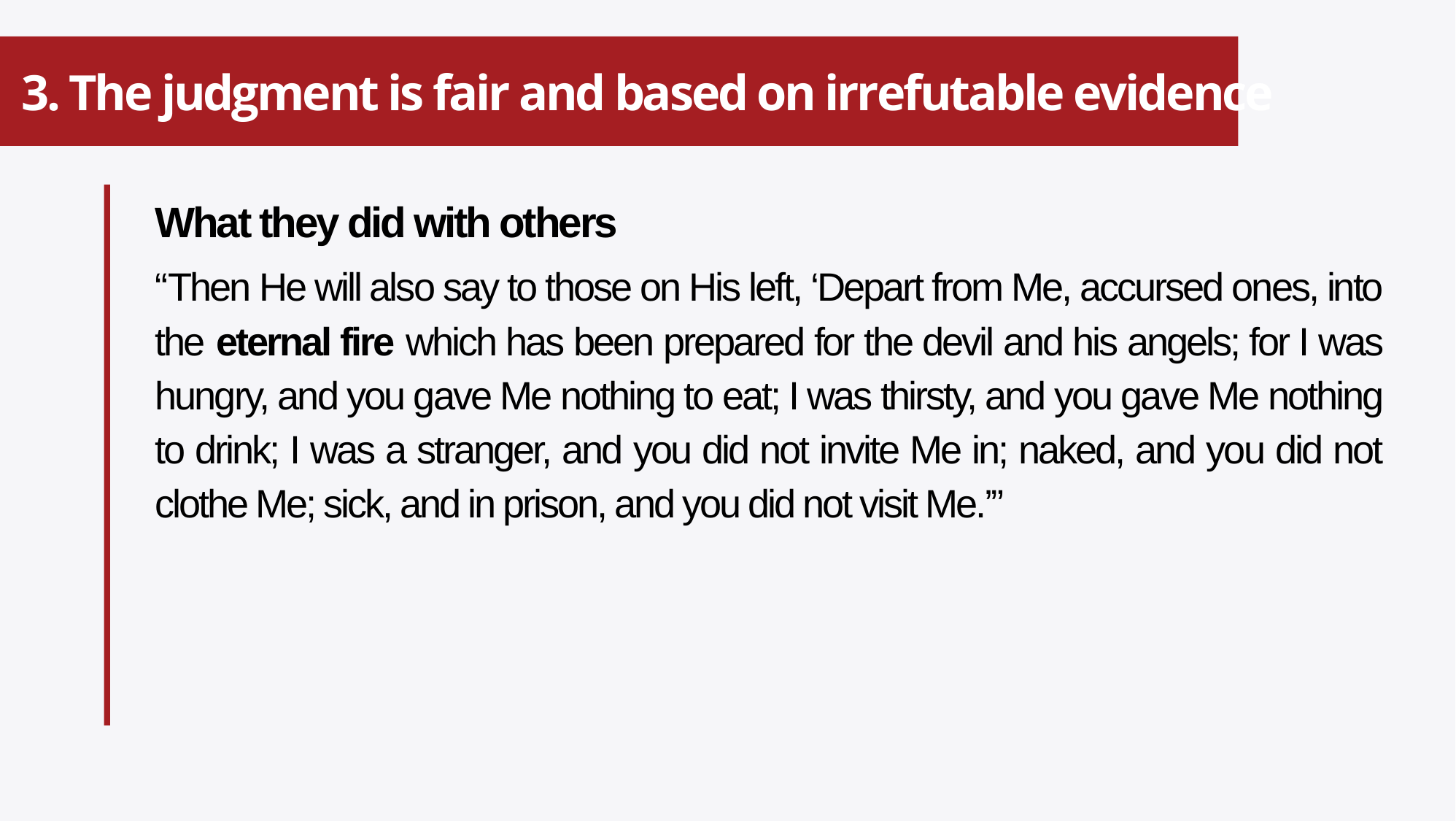

# 3. The judgment is fair and based on irrefutable evidence
What they did with others
“Then He will also say to those on His left, ‘Depart from Me, accursed ones, into the eternal fire which has been prepared for the devil and his angels; for I was hungry, and you gave Me nothing to eat; I was thirsty, and you gave Me nothing to drink; I was a stranger, and you did not invite Me in; naked, and you did not clothe Me; sick, and in prison, and you did not visit Me.’”